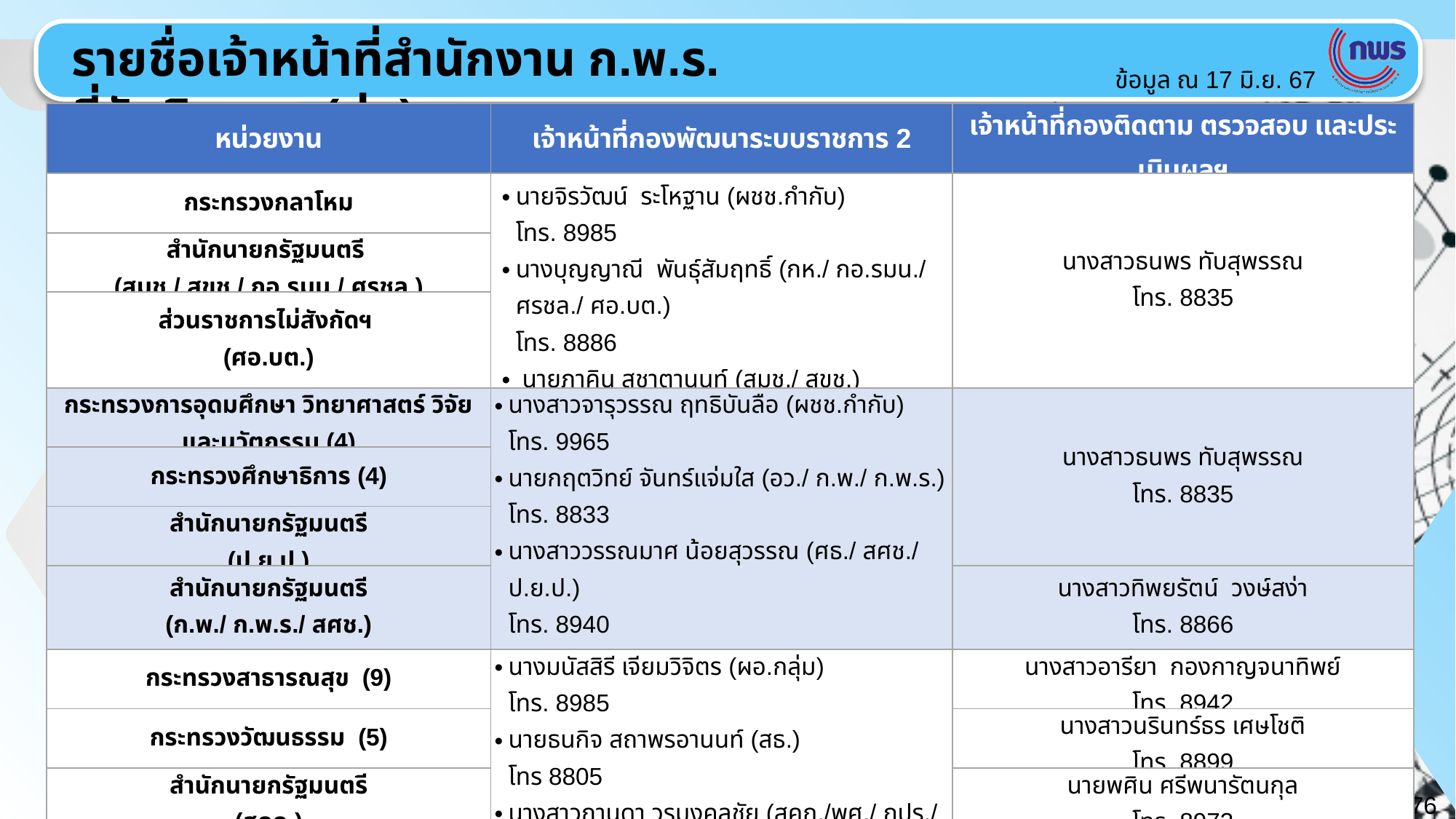

รายชื่อเจ้าหน้าที่สำนักงาน ก.พ.ร. ที่รับผิดชอบ (ต่อ)
ข้อมูล ณ 17 มิ.ย. 67
| หน่วยงาน | เจ้าหน้าที่กองพัฒนาระบบราชการ 2 | เจ้าหน้าที่กองติดตาม ตรวจสอบ และประเมินผลฯ |
| --- | --- | --- |
| กระทรวงกลาโหม | นายจิรวัฒน์ ระโหฐาน (ผชช.กำกับ) โทร. 8985 นางบุญญาณี พันธุ์สัมฤทธิ์ (กห./ กอ.รมน./ ศรชล./ ศอ.บต.) โทร. 8886 นายภาคิน สุชาตานนท์ (สมช./ สขช.) โทร. 8826 | นางสาวธนพร ทับสุพรรณ โทร. 8835 |
| สำนักนายกรัฐมนตรี (สมช./ สขช./ กอ.รมน./ ศรชล.) |  |  |
| ส่วนราชการไม่สังกัดฯ (ศอ.บต.) |  |  |
| กระทรวงการอุดมศึกษา วิทยาศาสตร์ วิจัยและนวัตกรรม (4) | นางสาวจารุวรรณ ฤทธิบันลือ (ผชช.กำกับ) โทร. 9965 นายกฤตวิทย์ จันทร์แจ่มใส (อว./ ก.พ./ ก.พ.ร.) โทร. 8833 นางสาววรรณมาศ น้อยสุวรรณ (ศธ./ สศช./ ป.ย.ป.) โทร. 8940 นางสาวปริศนา รอบคอบ โทร. 8882 | นางสาวธนพร ทับสุพรรณ โทร. 8835 |
| กระทรวงศึกษาธิการ (4) |  |  |
| สำนักนายกรัฐมนตรี (ป.ย.ป.) |  |  |
| สำนักนายกรัฐมนตรี (ก.พ./ ก.พ.ร./ สศช.) |  | นางสาวทิพยรัตน์ วงษ์สง่า โทร. 8866 |
| กระทรวงสาธารณสุข (9) | นางมนัสสิรี เจียมวิจิตร (ผอ.กลุ่ม) โทร. 8985 นายธนกิจ สถาพรอานนท์ (สธ.) โทร 8805 นางสาวกานดา วรมงคลชัย (สคก./พศ./ กปร./ รภ.) โทร. 8849 นางสาวจิรปรียา ภัทรวลี (วธ.) โทร. 8869 | นางสาวอารียา กองกาญจนาทิพย์ โทร. 8942 |
| กระทรวงวัฒนธรรม (5) |  | นางสาวนรินทร์ธร เศษโชติ โทร. 8899 |
| สำนักนายกรัฐมนตรี (สคก.) |  | นายพศิน ศรีพนารัตนกุล โทร. 8973 |
| ส่วนราชการไม่สังกัดฯ (พศ./ กปร./ รภ.) |  | นางสาวนรินทร์ธร เศษโชติ โทร. 8899 |
76